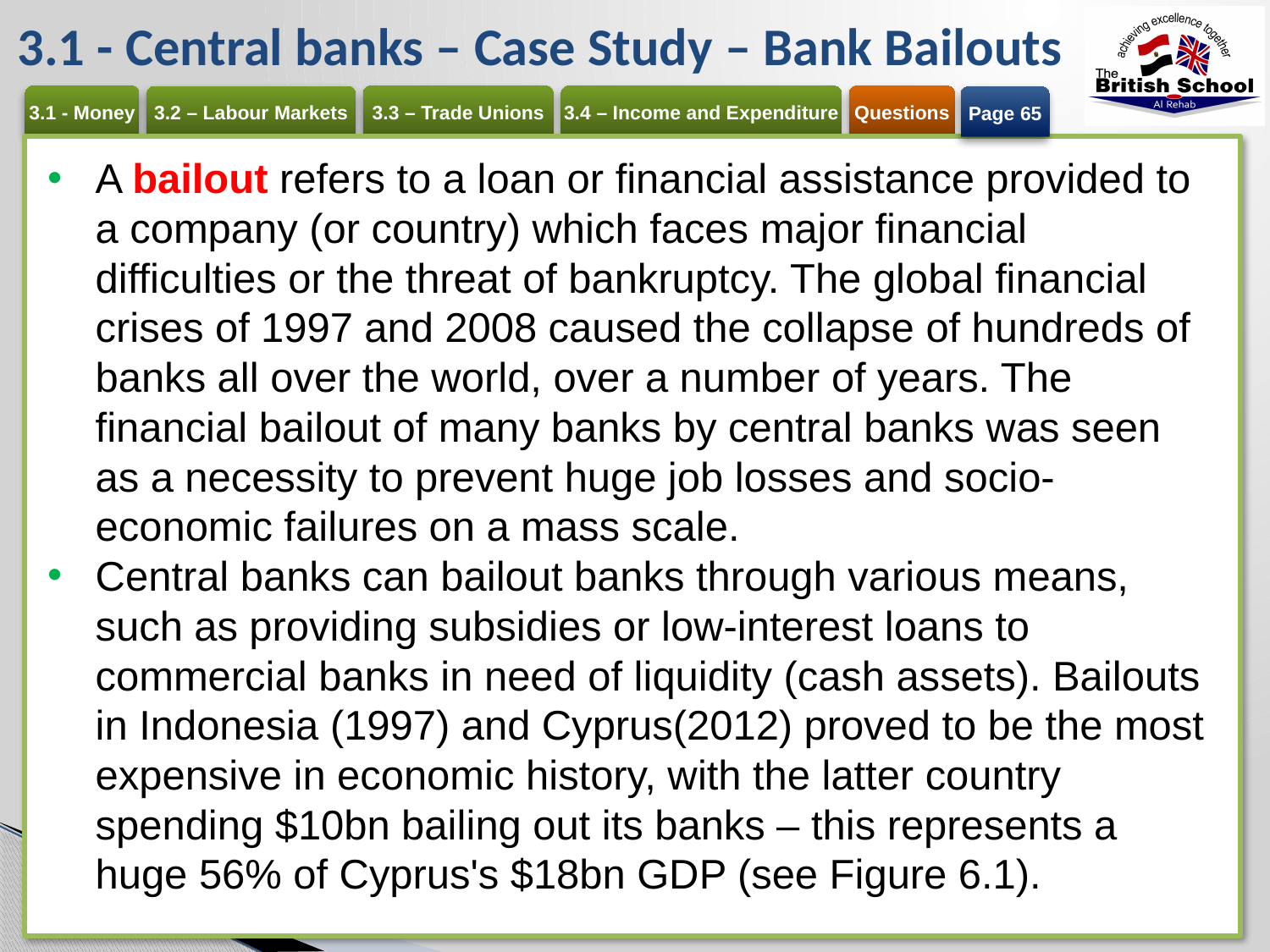

# 3.1 - Central banks – Case Study – Bank Bailouts
Page 65
A bailout refers to a loan or financial assistance provided to a company (or country) which faces major financial difficulties or the threat of bankruptcy. The global financial crises of 1997 and 2008 caused the collapse of hundreds of banks all over the world, over a number of years. The financial bailout of many banks by central banks was seen as a necessity to prevent huge job losses and socio-economic failures on a mass scale.
Central banks can bailout banks through various means, such as providing subsidies or low-interest loans to commercial banks in need of liquidity (cash assets). Bailouts in Indonesia (1997) and Cyprus(2012) proved to be the most expensive in economic history, with the latter country spending $10bn bailing out its banks – this represents a huge 56% of Cyprus's $18bn GDP (see Figure 6.1).